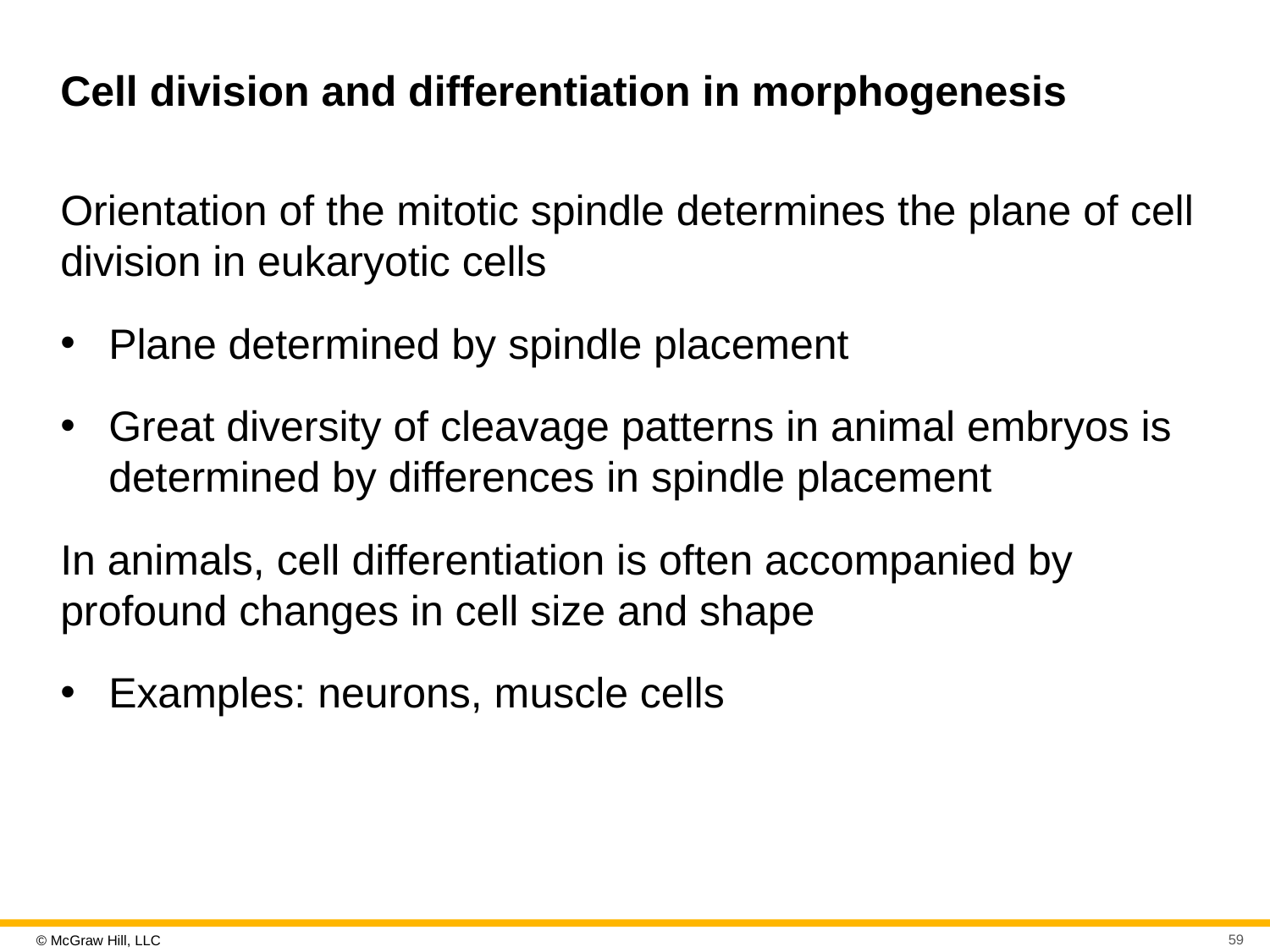

# Cell division and differentiation in morphogenesis
Orientation of the mitotic spindle determines the plane of cell division in eukaryotic cells
Plane determined by spindle placement
Great diversity of cleavage patterns in animal embryos is determined by differences in spindle placement
In animals, cell differentiation is often accompanied by profound changes in cell size and shape
Examples: neurons, muscle cells
59